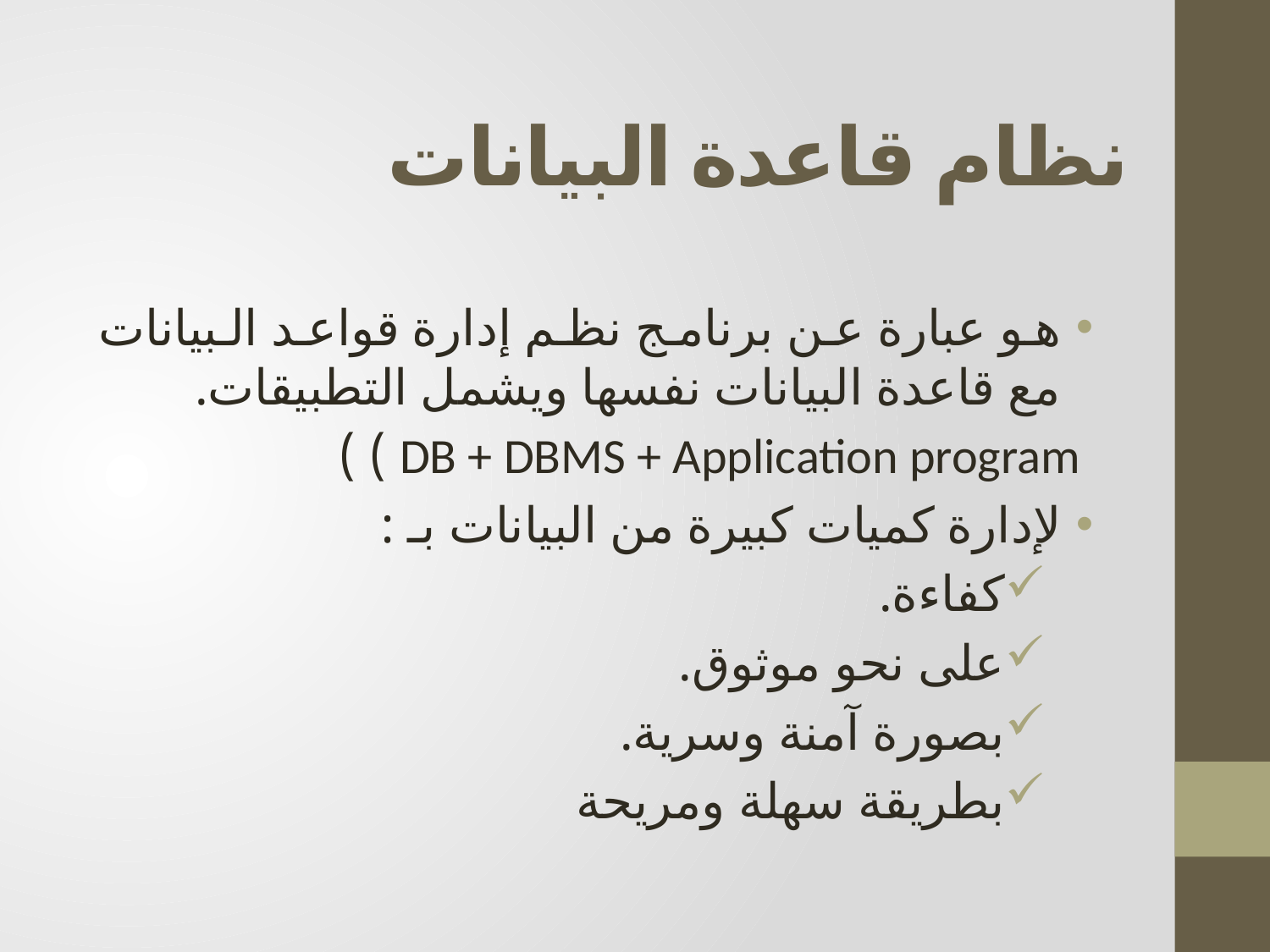

# نظام قاعدة البيانات
هو عبارة عن برنامج نظم إدارة قواعد البيانات مع قاعدة البيانات نفسها ويشمل التطبيقات.
 DB + DBMS + Application program ) )
لإدارة كميات كبيرة من البيانات بـ :
كفاءة.
على نحو موثوق.
بصورة آمنة وسرية.
بطريقة سهلة ومريحة